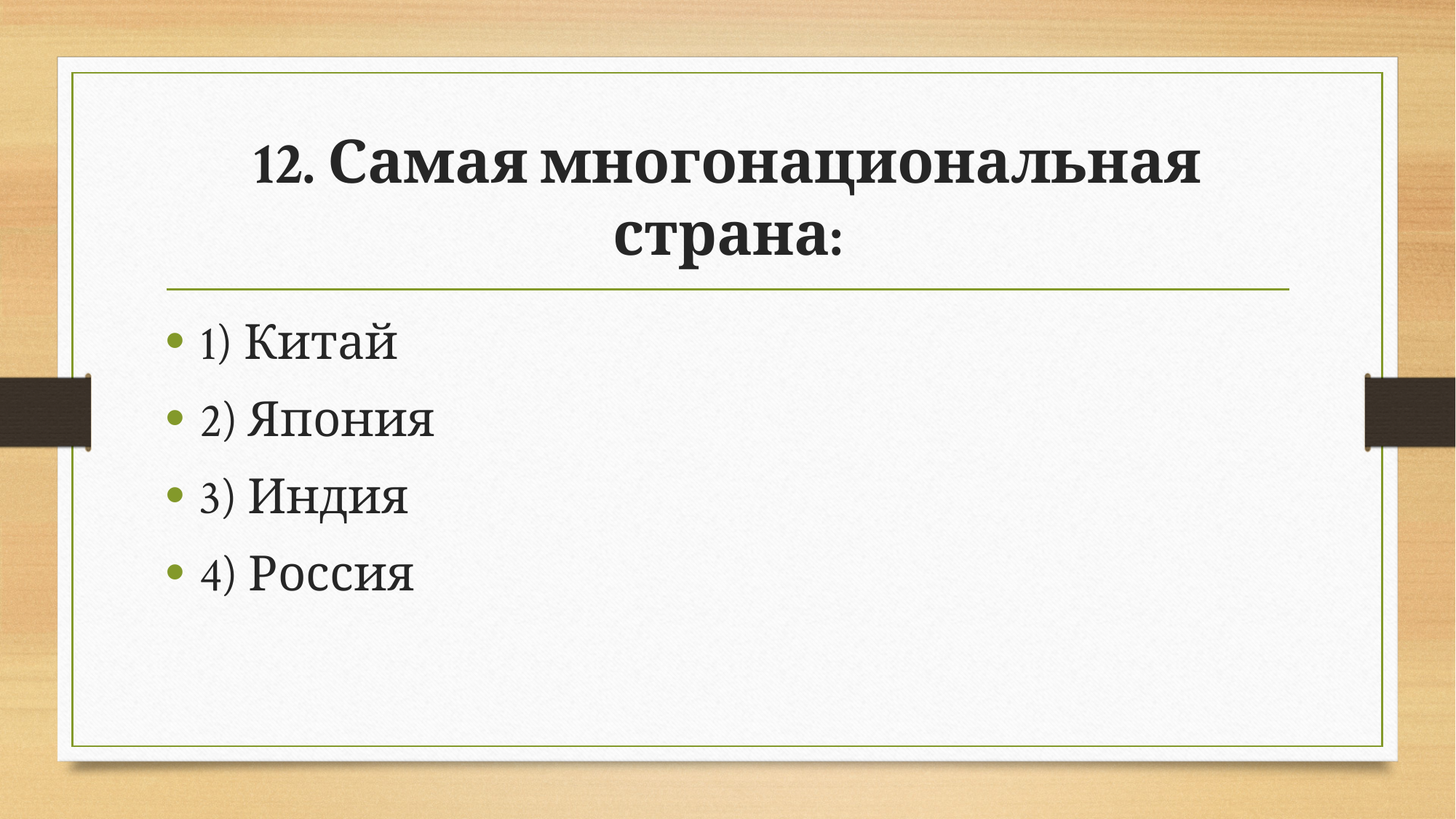

# 12. Самая многонациональная страна:
1) Китай
2) Япония
3) Индия
4) Россия